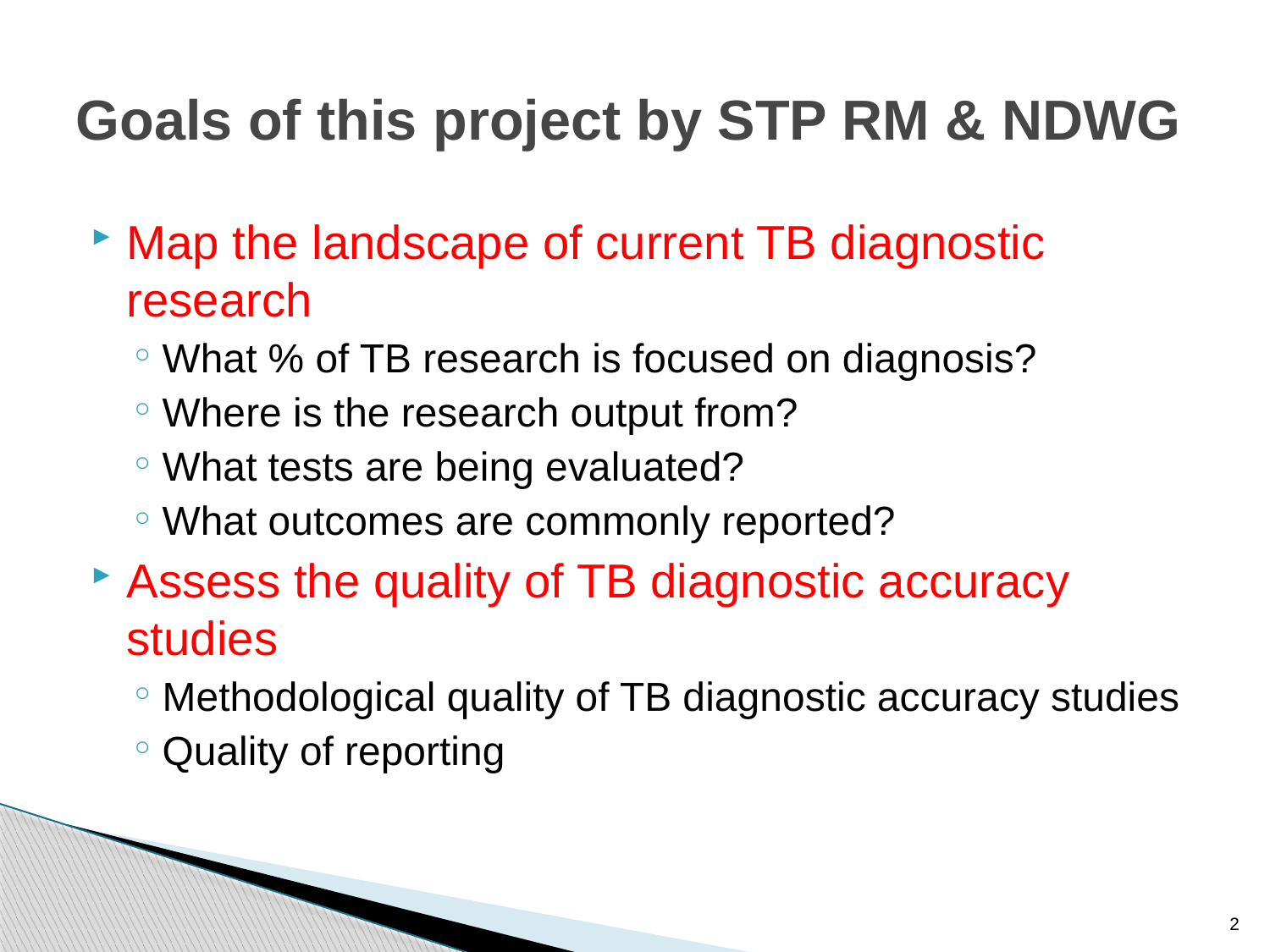

# Goals of this project by STP RM & NDWG
Map the landscape of current TB diagnostic research
What % of TB research is focused on diagnosis?
Where is the research output from?
What tests are being evaluated?
What outcomes are commonly reported?
Assess the quality of TB diagnostic accuracy studies
Methodological quality of TB diagnostic accuracy studies
Quality of reporting
2